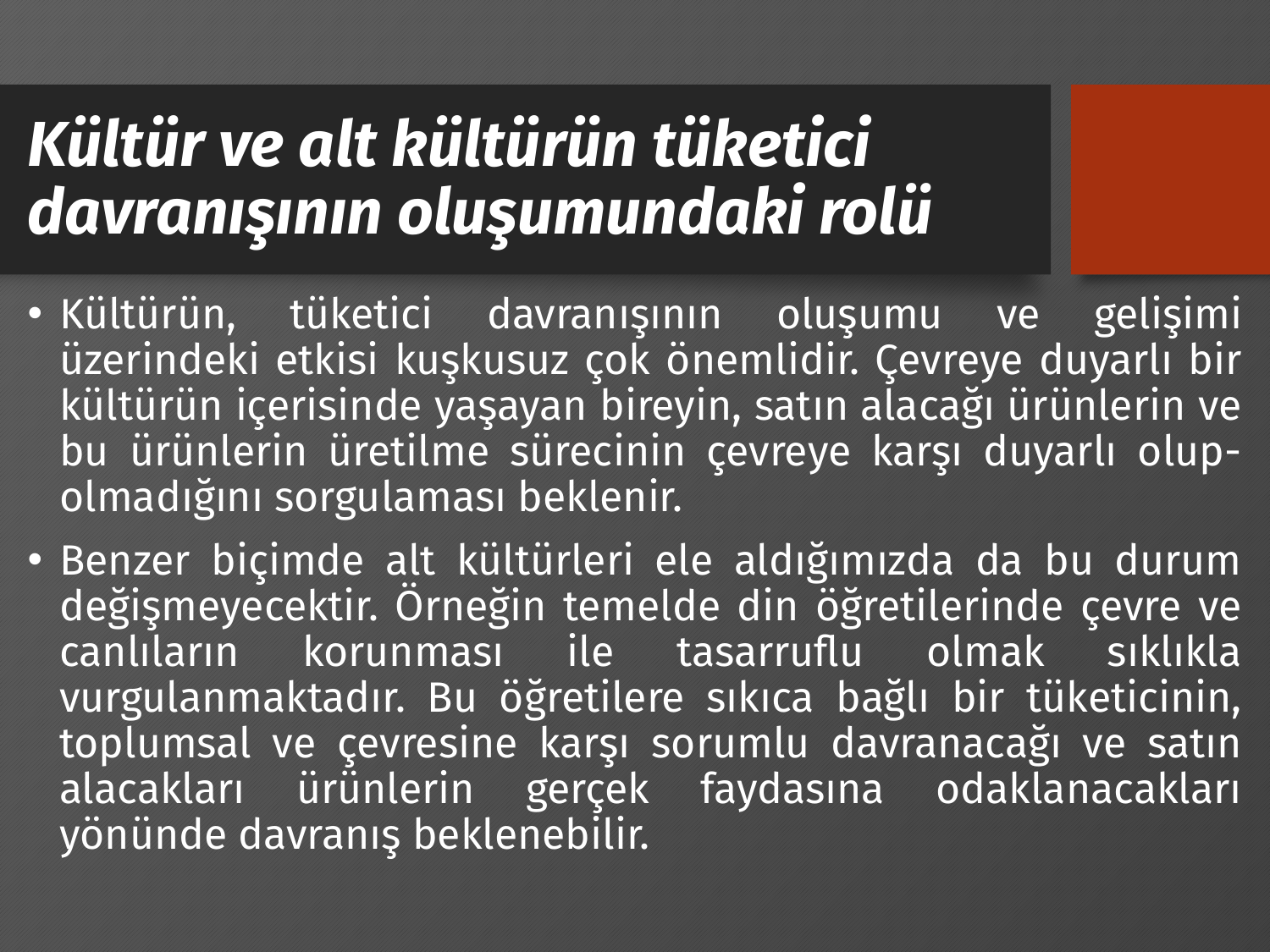

# Kültür ve alt kültürün tüketici davranışının oluşumundaki rolü
Kültürün, tüketici davranışının oluşumu ve gelişimi üzerindeki etkisi kuşkusuz çok önemlidir. Çevreye duyarlı bir kültürün içerisinde yaşayan bireyin, satın alacağı ürünlerin ve bu ürünlerin üretilme sürecinin çevreye karşı duyarlı olup-olmadığını sorgulaması beklenir.
Benzer biçimde alt kültürleri ele aldığımızda da bu durum değişmeyecektir. Örneğin temelde din öğretilerinde çevre ve canlıların korunması ile tasarruflu olmak sıklıkla vurgulanmaktadır. Bu öğretilere sıkıca bağlı bir tüketicinin, toplumsal ve çevresine karşı sorumlu davranacağı ve satın alacakları ürünlerin gerçek faydasına odaklanacakları yönünde davranış beklenebilir.